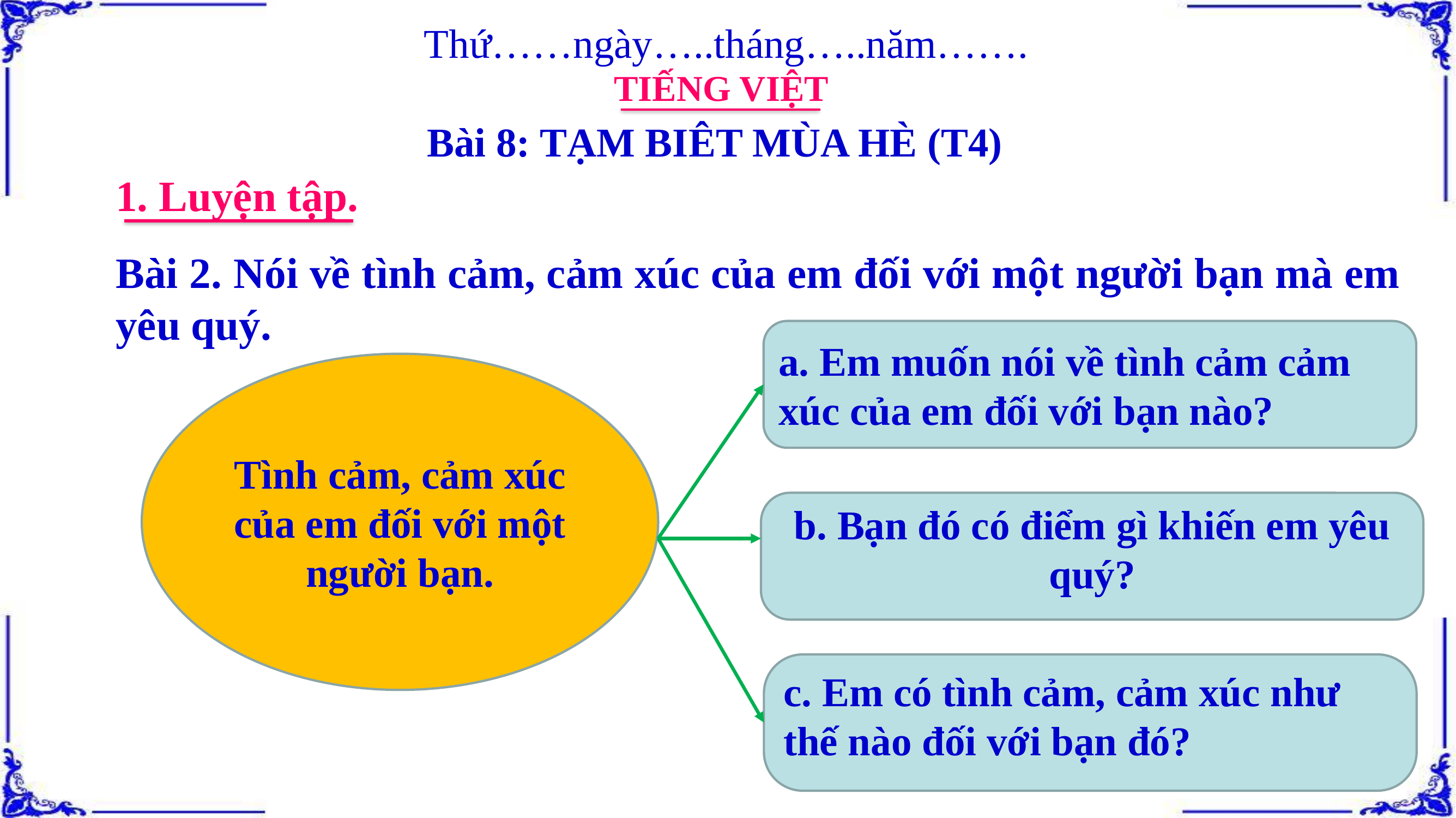

Thứ……ngày…..tháng…..năm…….
TIẾNG VIỆT
Bài 8: TẠM BIÊT MÙA HÈ (T4)
1. Luyện tập.
Bài 2. Nói về tình cảm, cảm xúc của em đối với một người bạn mà em yêu quý.
a. Em muốn nói về tình cảm cảm xúc của em đối với bạn nào?
Tình cảm, cảm xúc của em đối với một người bạn.
b. Bạn đó có điểm gì khiến em yêu quý?

c. Em có tình cảm, cảm xúc như thế nào đối với bạn đó?